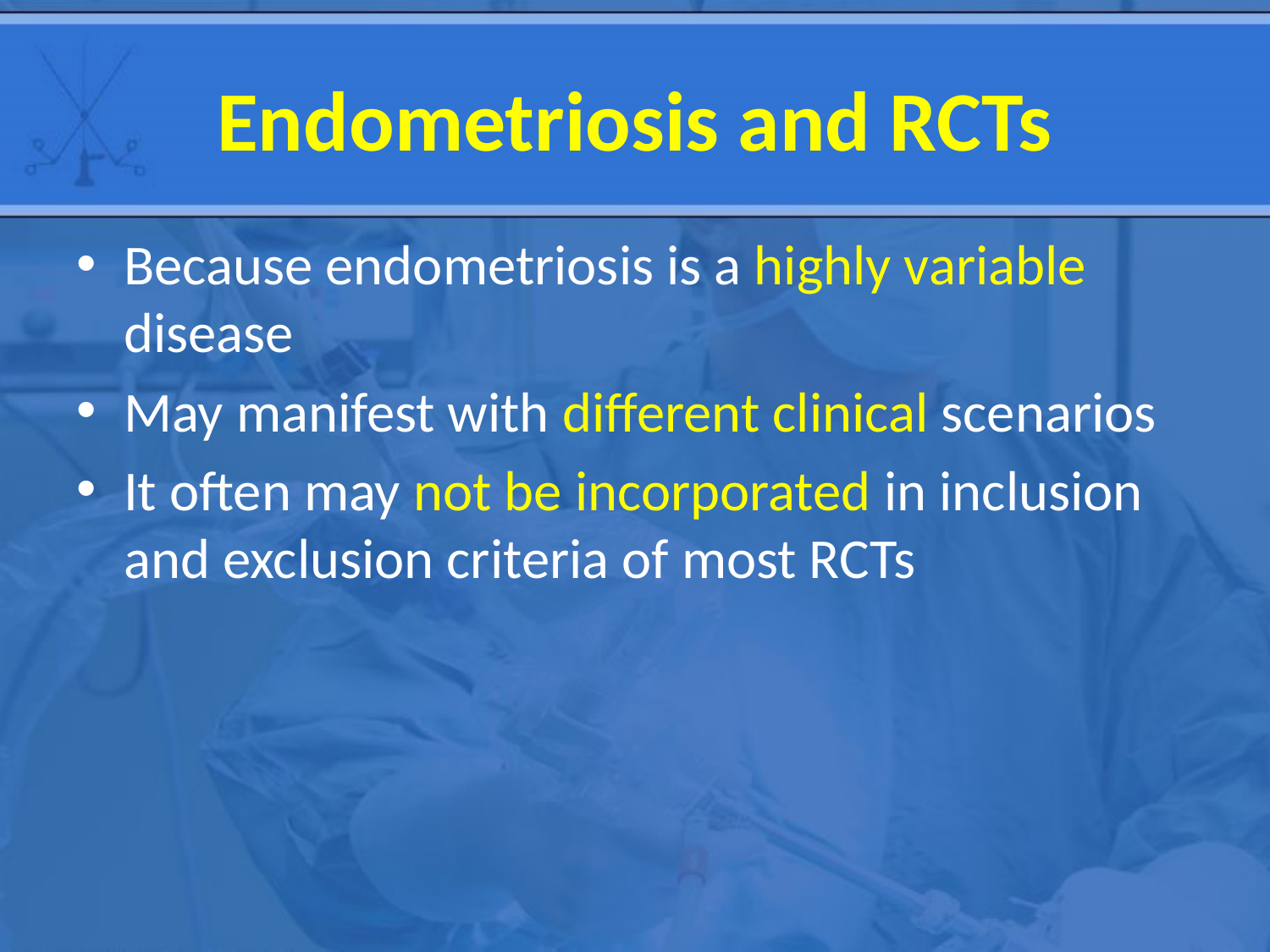

# Endometriosis and RCTs
Because endometriosis is a highly variable disease
May manifest with different clinical scenarios
It often may not be incorporated in inclusion and exclusion criteria of most RCTs